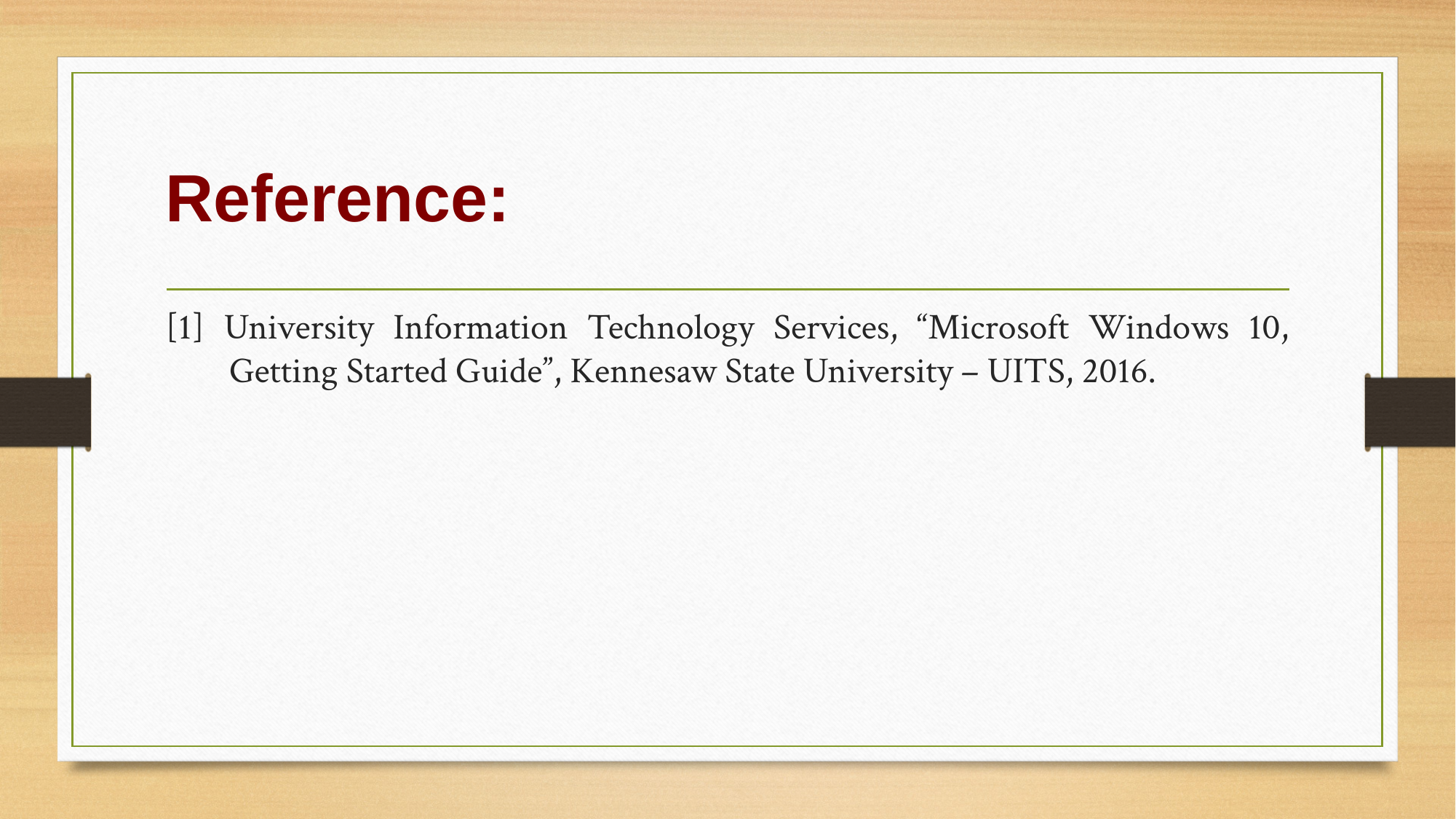

# Reference:
[1] University Information Technology Services, “Microsoft Windows 10, Getting Started Guide”, Kennesaw State University – UITS, 2016.